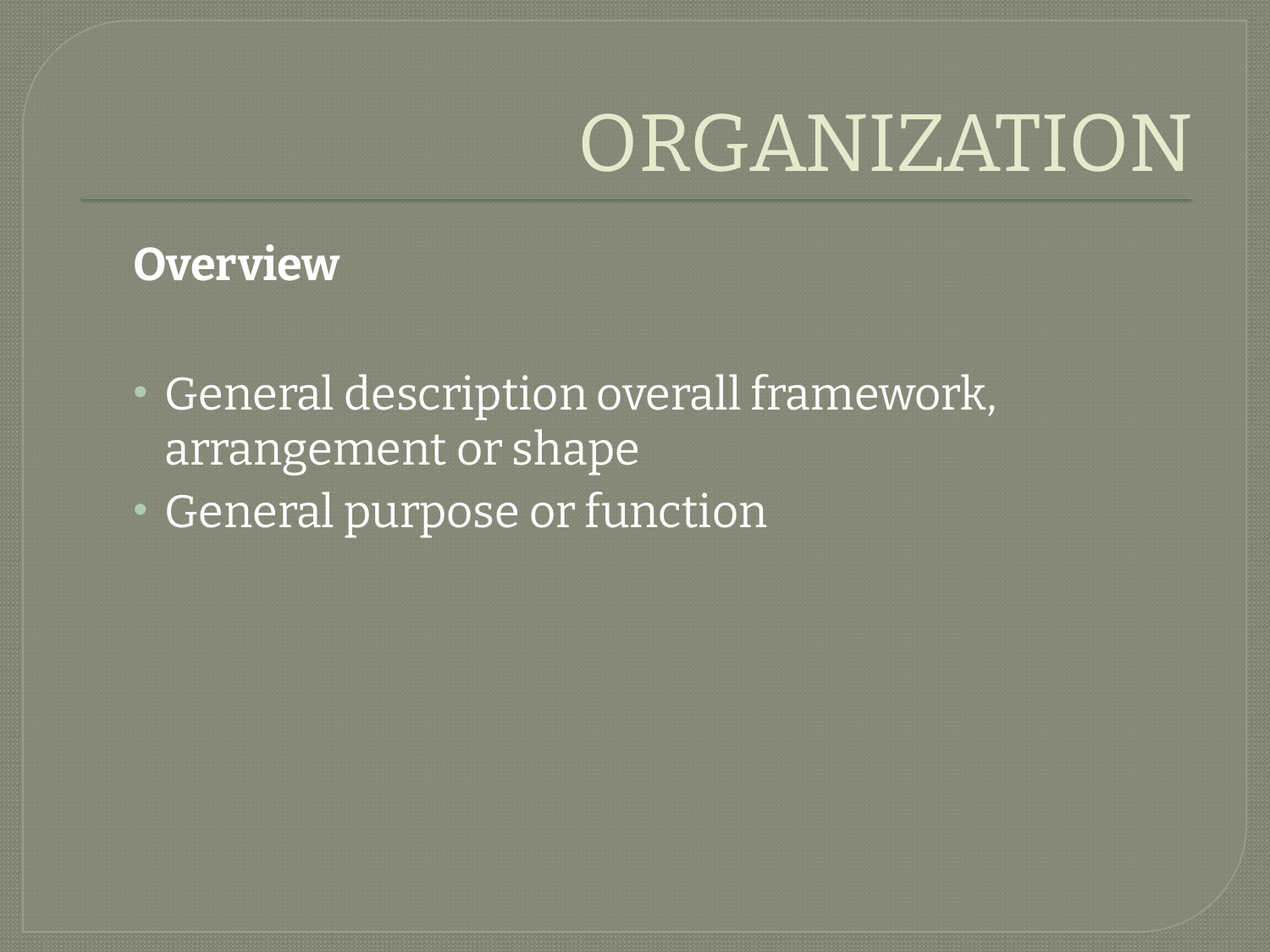

# ORGANIZATION
Overview

General description overall framework, arrangement or shape
General purpose or function